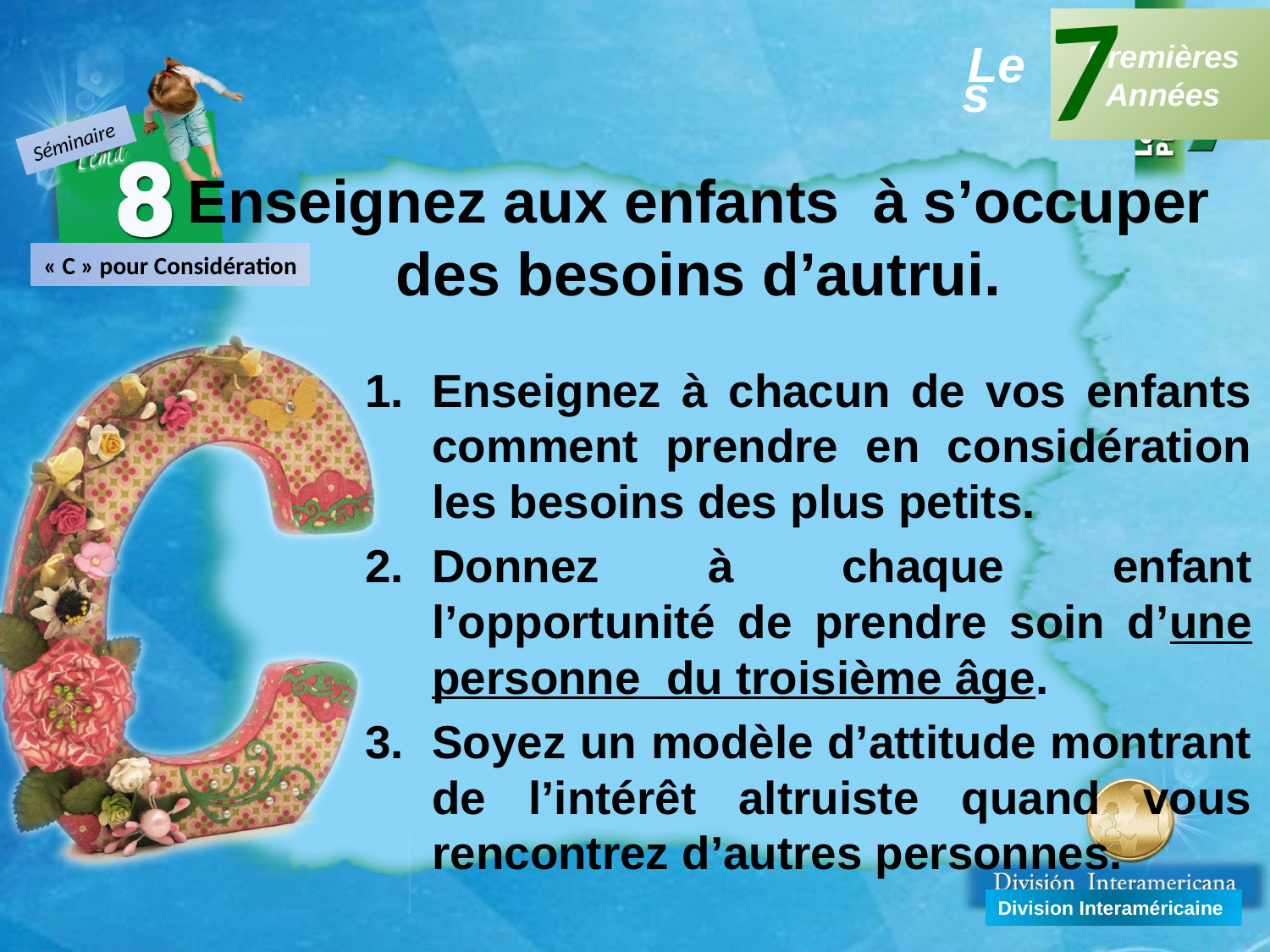

7
Premières
Années
Les
Séminaire
# Enseignez aux enfants  à s’occuper des besoins d’autrui.
« C » pour Considération
Enseignez à chacun de vos enfants comment prendre en considération les besoins des plus petits.
Donnez à chaque enfant l’opportunité de prendre soin d’une personne  du troisième âge.
Soyez un modèle d’attitude montrant de l’intérêt altruiste quand vous rencontrez d’autres personnes.

Division Interaméricaine